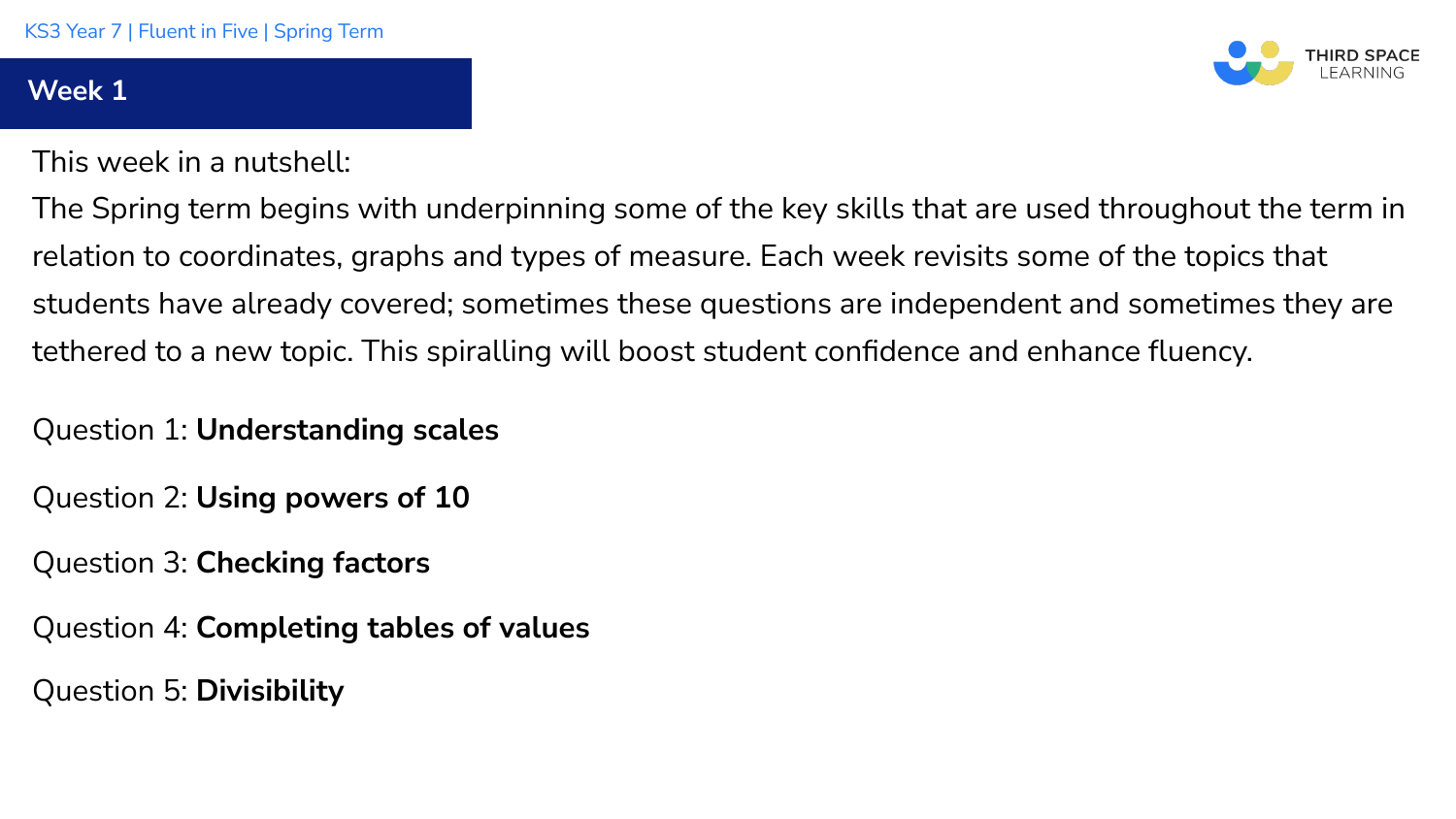

Week 1
| This week in a nutshell: The Spring term begins with underpinning some of the key skills that are used throughout the term in relation to coordinates, graphs and types of measure. Each week revisits some of the topics that students have already covered; sometimes these questions are independent and sometimes they are tethered to a new topic. This spiralling will boost student confidence and enhance fluency. |
| --- |
| Question 1: Understanding scales |
| Question 2: Using powers of 10 |
| Question 3: Checking factors |
| Question 4: Completing tables of values |
| Question 5: Divisibility |